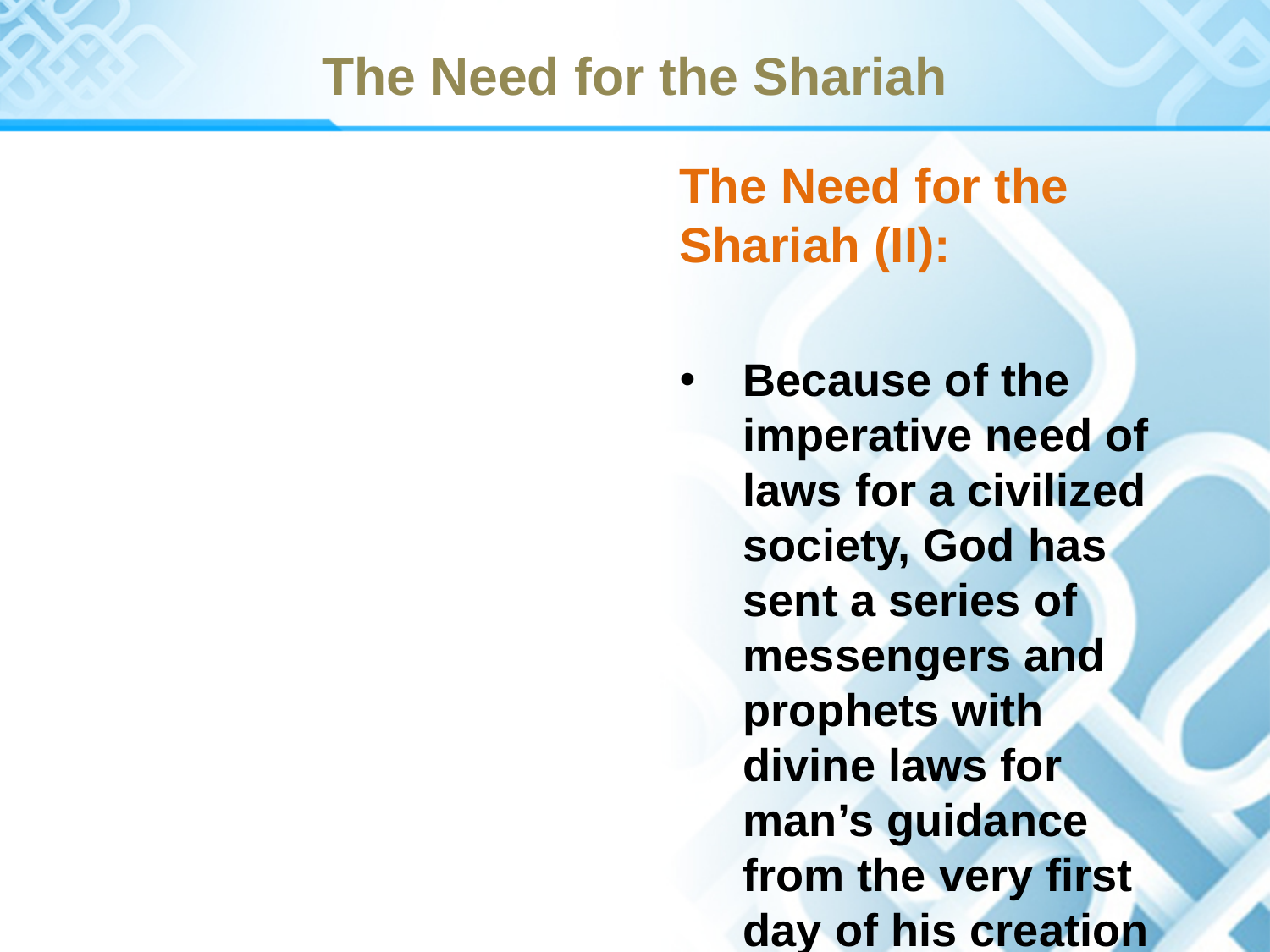

The Need for the Shariah
The Need for the Shariah (II):

Because of the imperative need of laws for a civilized society, God has sent a series of messengers and prophets with divine laws for man’s guidance from the very first day of his creation